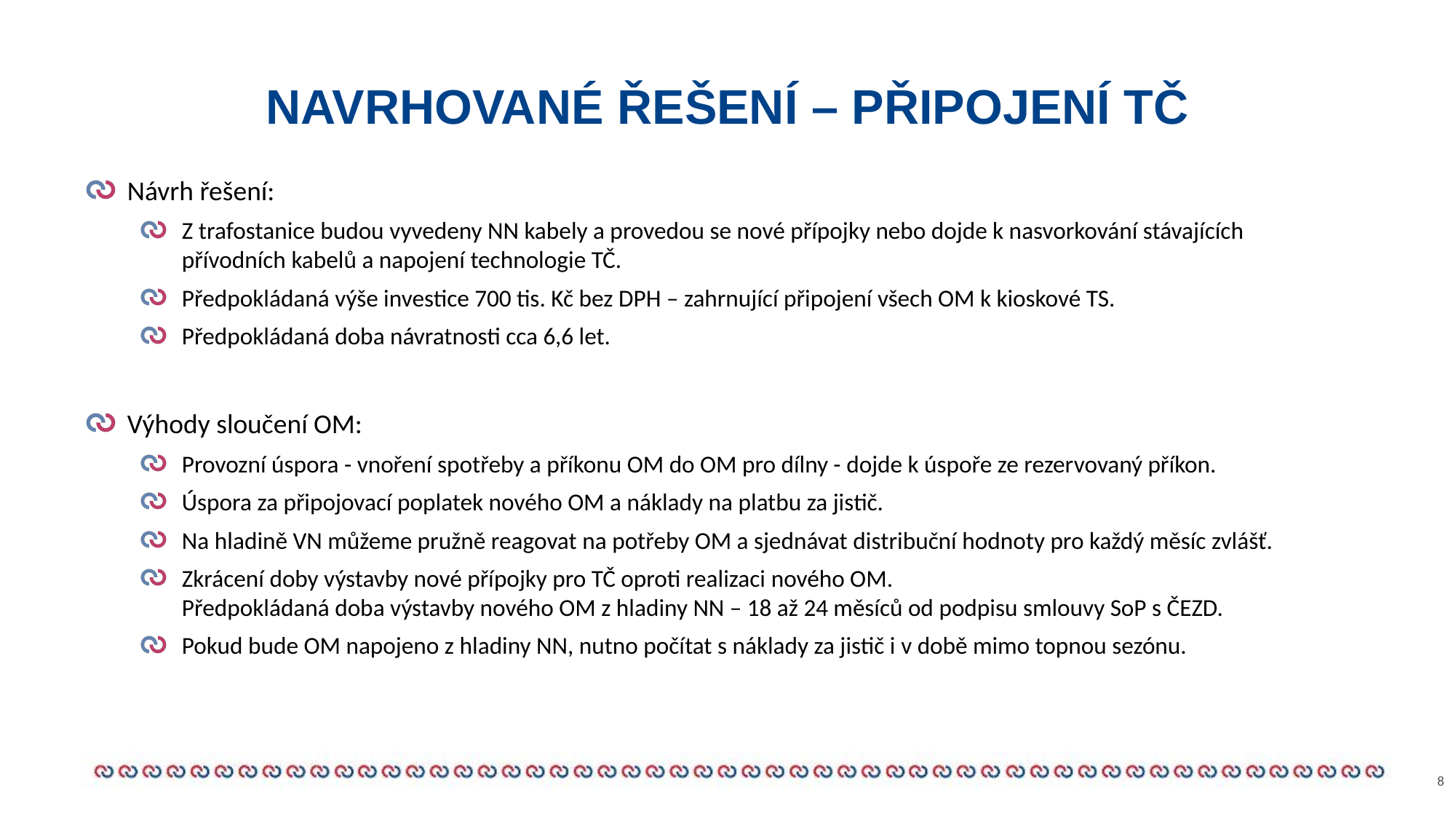

# NAVRHOVANÉ ŘEŠENÍ – PŘIPOJENÍ TČ
Návrh řešení:
Z trafostanice budou vyvedeny NN kabely a provedou se nové přípojky nebo dojde k nasvorkování stávajících přívodních kabelů a napojení technologie TČ.
Předpokládaná výše investice 700 tis. Kč bez DPH – zahrnující připojení všech OM k kioskové TS.
Předpokládaná doba návratnosti cca 6,6 let.

Výhody sloučení OM:
Provozní úspora - vnoření spotřeby a příkonu OM do OM pro dílny - dojde k úspoře ze rezervovaný příkon.
Úspora za připojovací poplatek nového OM a náklady na platbu za jistič.
Na hladině VN můžeme pružně reagovat na potřeby OM a sjednávat distribuční hodnoty pro každý měsíc zvlášť.
Zkrácení doby výstavby nové přípojky pro TČ oproti realizaci nového OM.
Předpokládaná doba výstavby nového OM z hladiny NN – 18 až 24 měsíců od podpisu smlouvy SoP s ČEZD.
Pokud bude OM napojeno z hladiny NN, nutno počítat s náklady za jistič i v době mimo topnou sezónu.

8